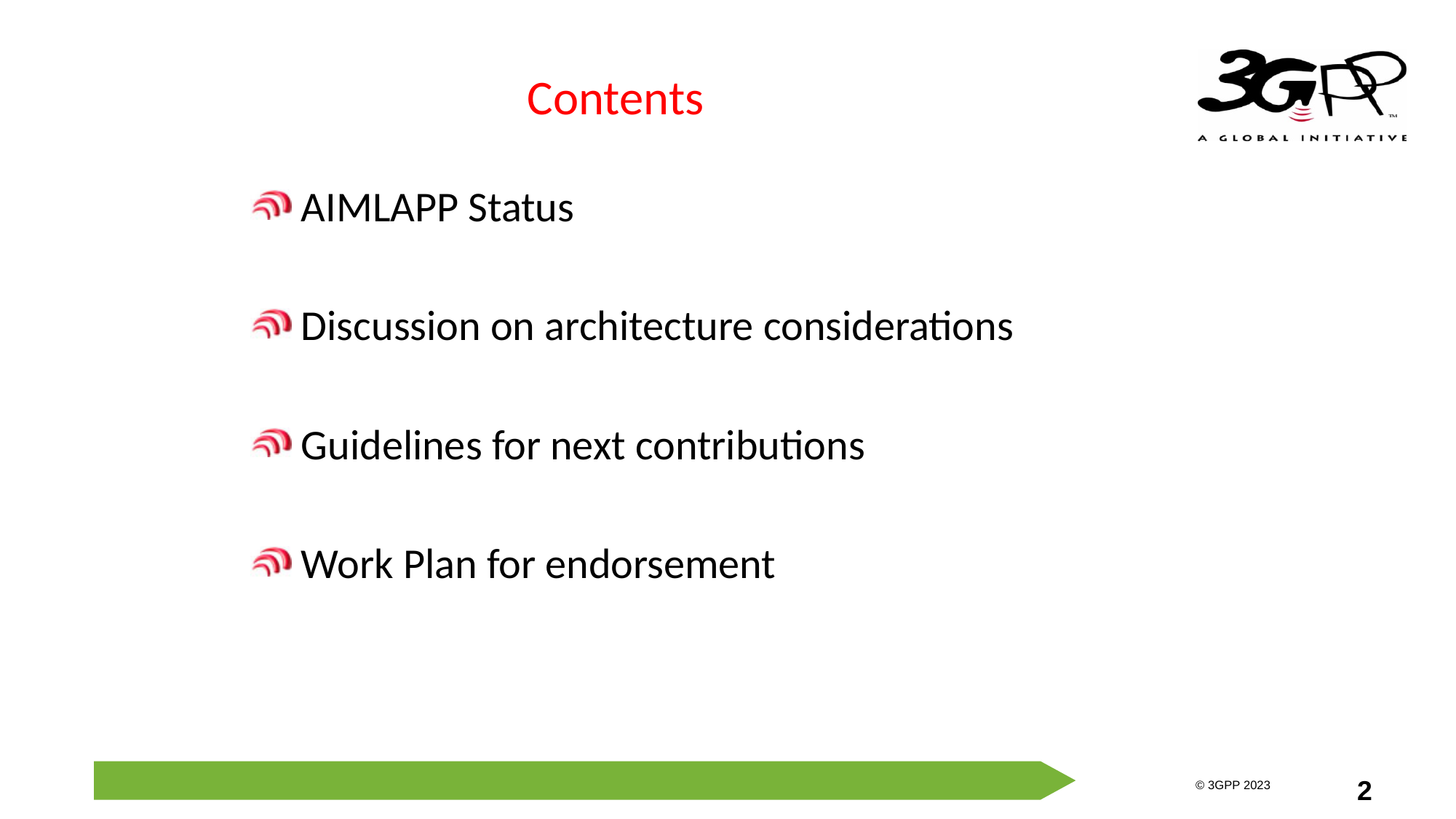

# Contents
 AIMLAPP Status

 Discussion on architecture considerations

 Guidelines for next contributions

 Work Plan for endorsement